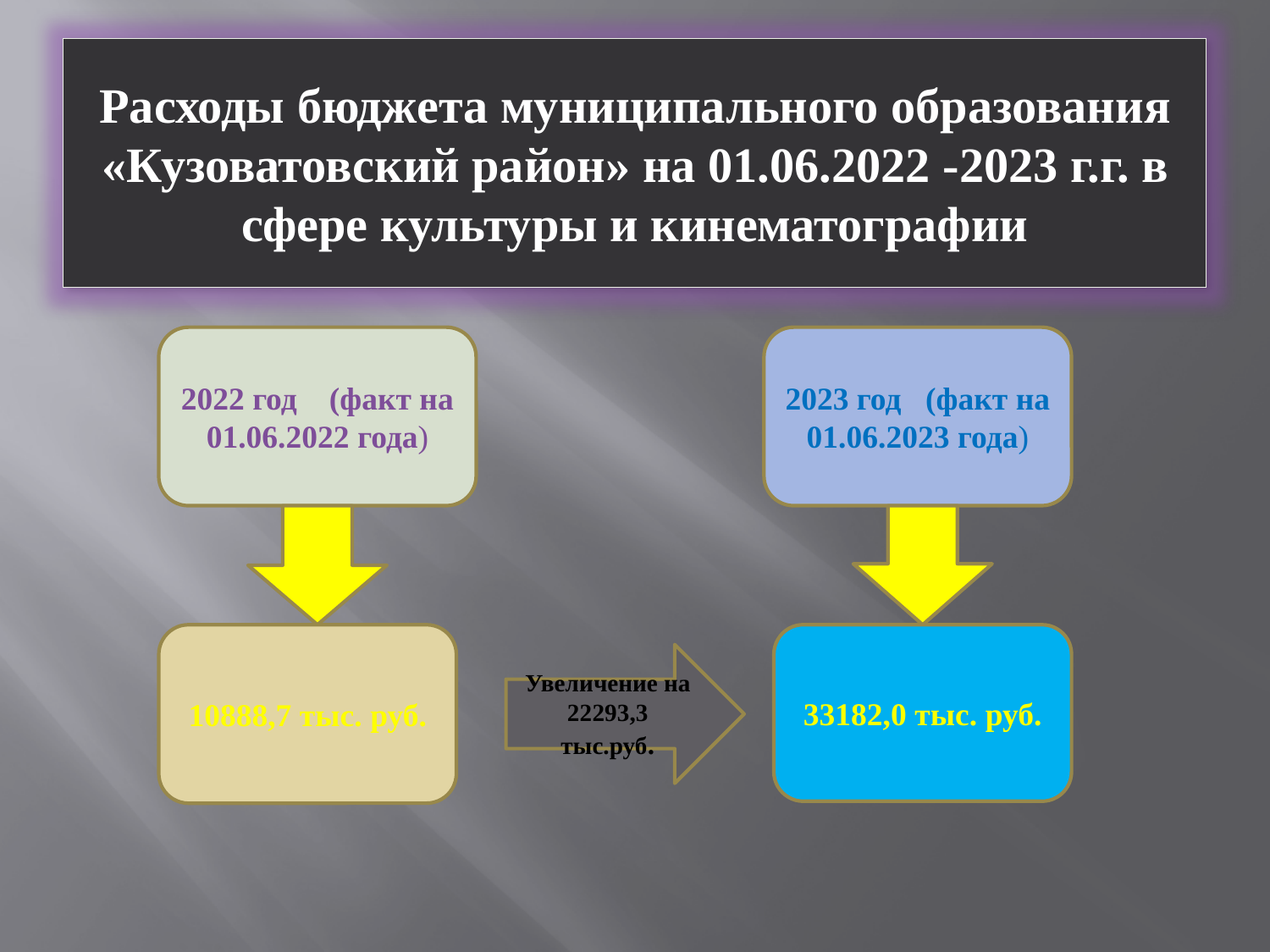

#
Расходы бюджета муниципального образования «Кузоватовский район» на 01.06.2022 -2023 г.г. в сфере культуры и кинематографии
2022 год    (факт на 01.06.2022 года)
2023 год   (факт на 01.06.2023 года)

10888,7 тыс. руб.
33182,0 тыс. руб.
Увеличение на 22293,3 тыс.руб.